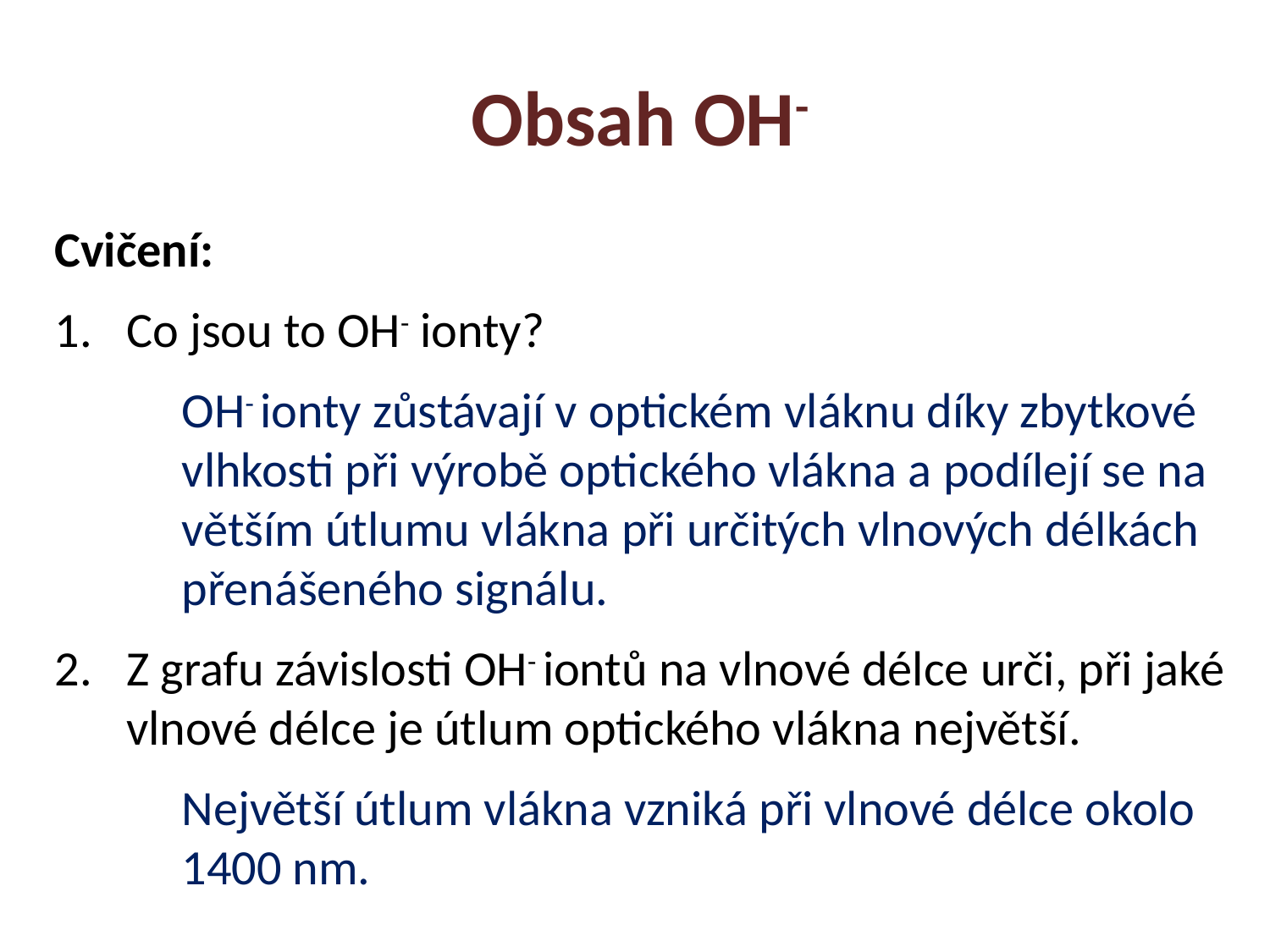

Obsah OH-
Cvičení:
Co jsou to OH- ionty?
	OH- ionty zůstávají v optickém vláknu díky zbytkové 	vlhkosti při výrobě optického vlákna a podílejí se na 	větším útlumu vlákna při určitých vlnových délkách 	přenášeného signálu.
Z grafu závislosti OH- iontů na vlnové délce urči, při jaké vlnové délce je útlum optického vlákna největší.
	Největší útlum vlákna vzniká při vlnové délce okolo 	1400 nm.